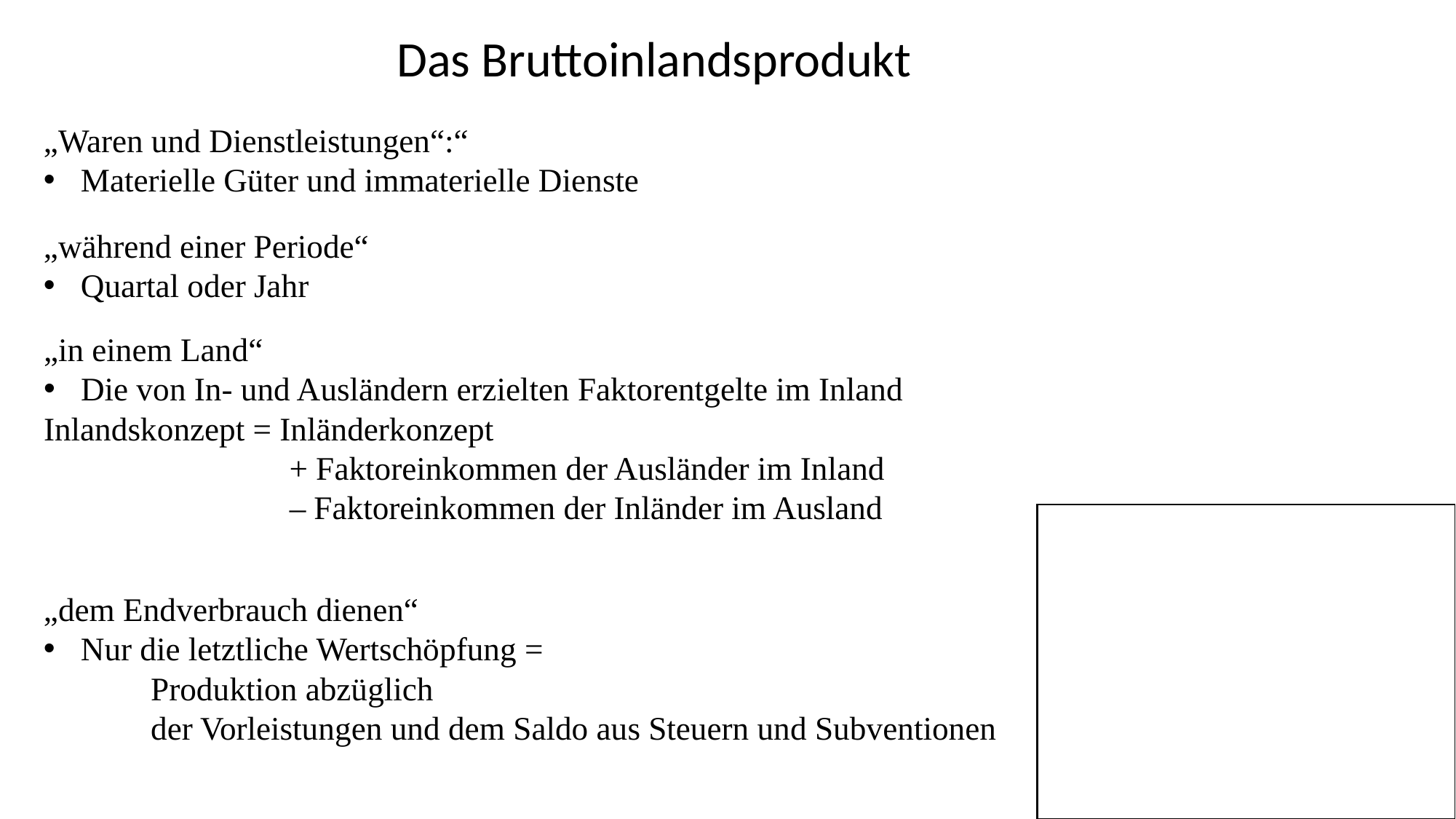

Das Bruttoinlandsprodukt
„Waren und Dienstleistungen“:“
Materielle Güter und immaterielle Dienste

„während einer Periode“
Quartal oder Jahr

„in einem Land“
Die von In- und Ausländern erzielten Faktorentgelte im Inland
Inlandskonzept = Inländerkonzept
                              + Faktoreinkommen der Ausländer im Inland
                              – Faktoreinkommen der Inländer im Ausland

„dem Endverbrauch dienen“
Nur die letztliche Wertschöpfung =
		Produktion abzüglich
		der Vorleistungen und dem Saldo aus Steuern und Subventionen